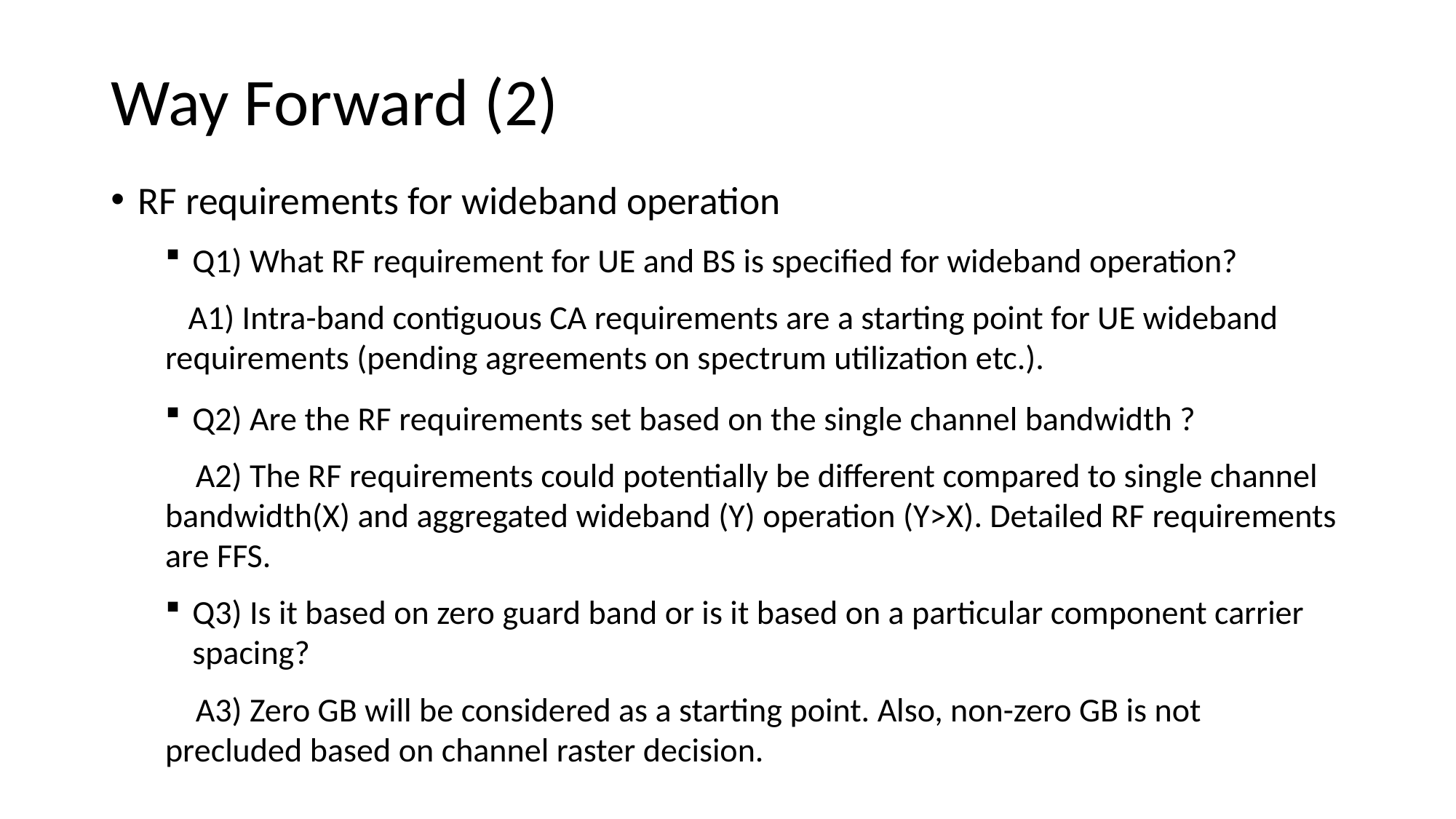

Way Forward (2)
RF requirements for wideband operation
Q1) What RF requirement for UE and BS is specified for wideband operation?
   A1) Intra-band contiguous CA requirements are a starting point for UE wideband requirements (pending agreements on spectrum utilization etc.).
Q2) Are the RF requirements set based on the single channel bandwidth ?
    A2) The RF requirements could potentially be different compared to single channel bandwidth(X) and aggregated wideband (Y) operation (Y>X). Detailed RF requirements are FFS.
Q3) Is it based on zero guard band or is it based on a particular component carrier spacing?
    A3) Zero GB will be considered as a starting point. Also, non-zero GB is not precluded based on channel raster decision.